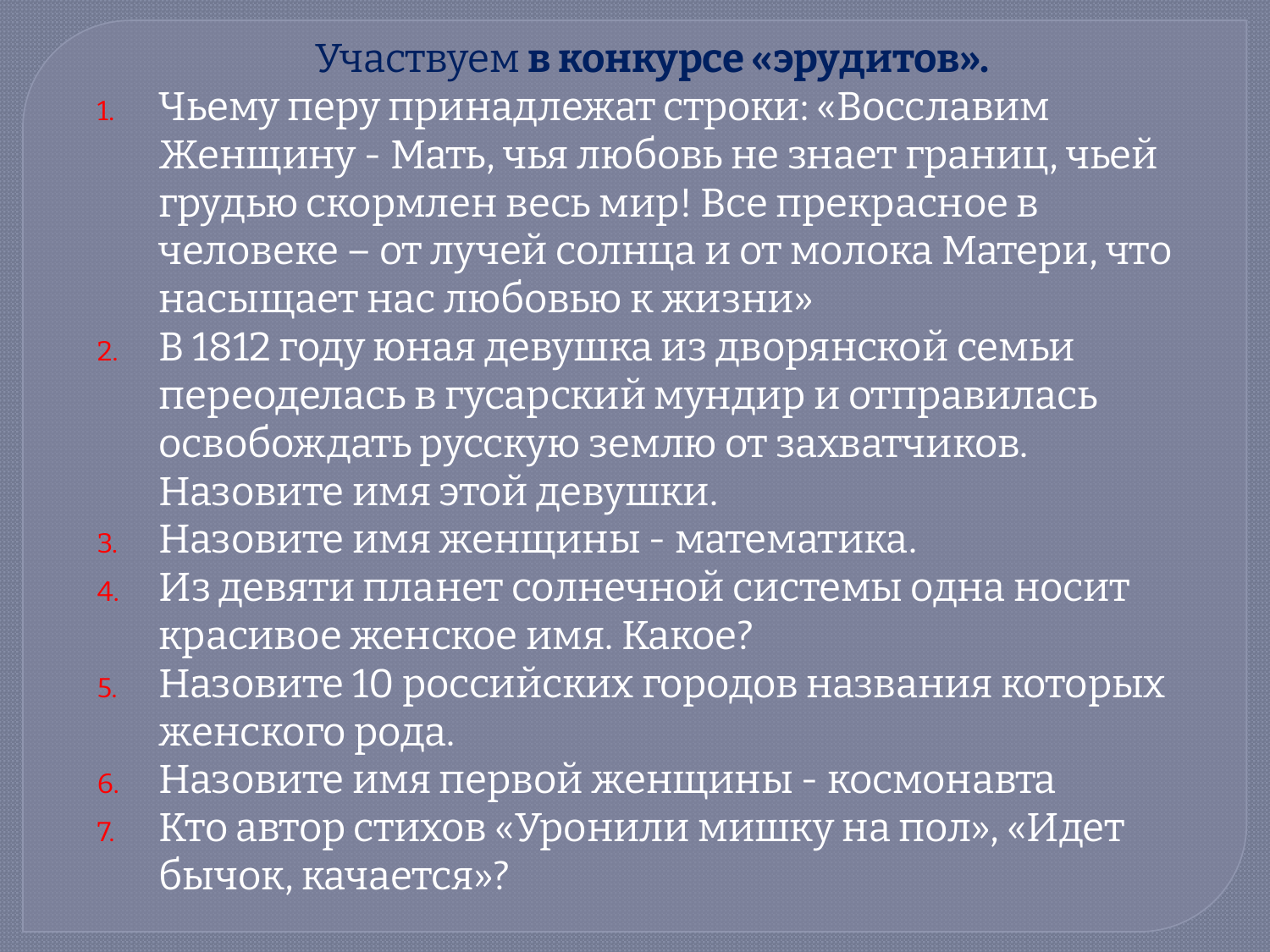

Участвуем в конкурсе «эрудитов».
Чьему перу принадлежат строки: «Восславим Женщину - Мать, чья любовь не знает границ, чьей грудью скормлен весь мир! Все прекрасное в человеке – от лучей солнца и от молока Матери, что насыщает нас любовью к жизни»
В 1812 году юная девушка из дворянской семьи переоделась в гусарский мундир и отправилась освобождать русскую землю от захватчиков. Назовите имя этой девушки.
Назовите имя женщины - математика.
Из девяти планет солнечной системы одна носит красивое женское имя. Какое?
Назовите 10 российских городов названия которых женского рода.
Назовите имя первой женщины - космонавта
Кто автор стихов «Уронили мишку на пол», «Идет бычок, качается»?